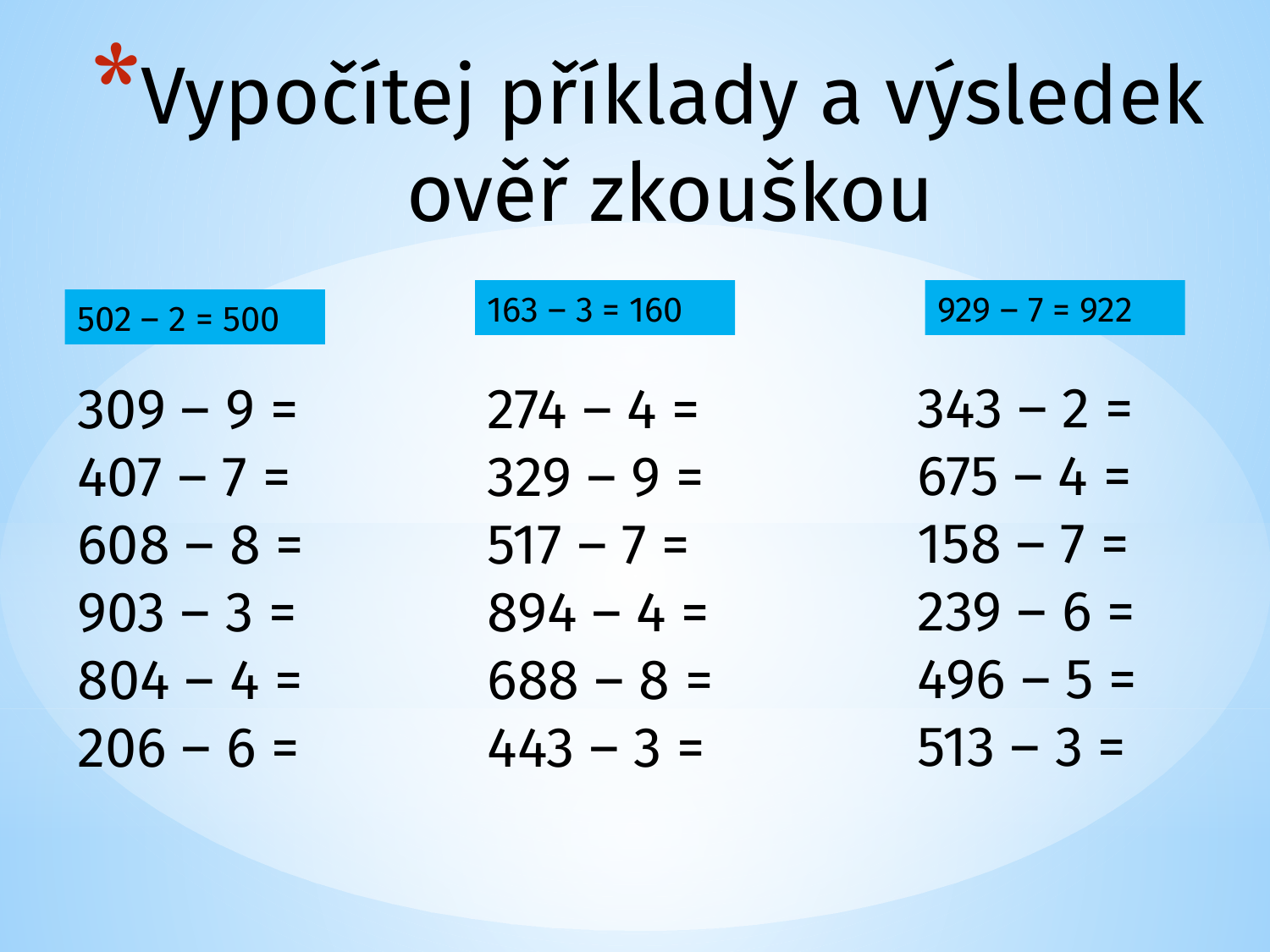

# Vypočítej příklady a výsledek ověř zkouškou
163 – 3 = 160
929 – 7 = 922
502 – 2 = 500
343 – 2 =
675 – 4 =
158 – 7 =
239 – 6 =
496 – 5 =
513 – 3 =

274 – 4 =
329 – 9 =
517 – 7 =
894 – 4 =
688 – 8 =
443 – 3 =

309 – 9 =
407 – 7 =
608 – 8 =
903 – 3 =
804 – 4 =
206 – 6 =